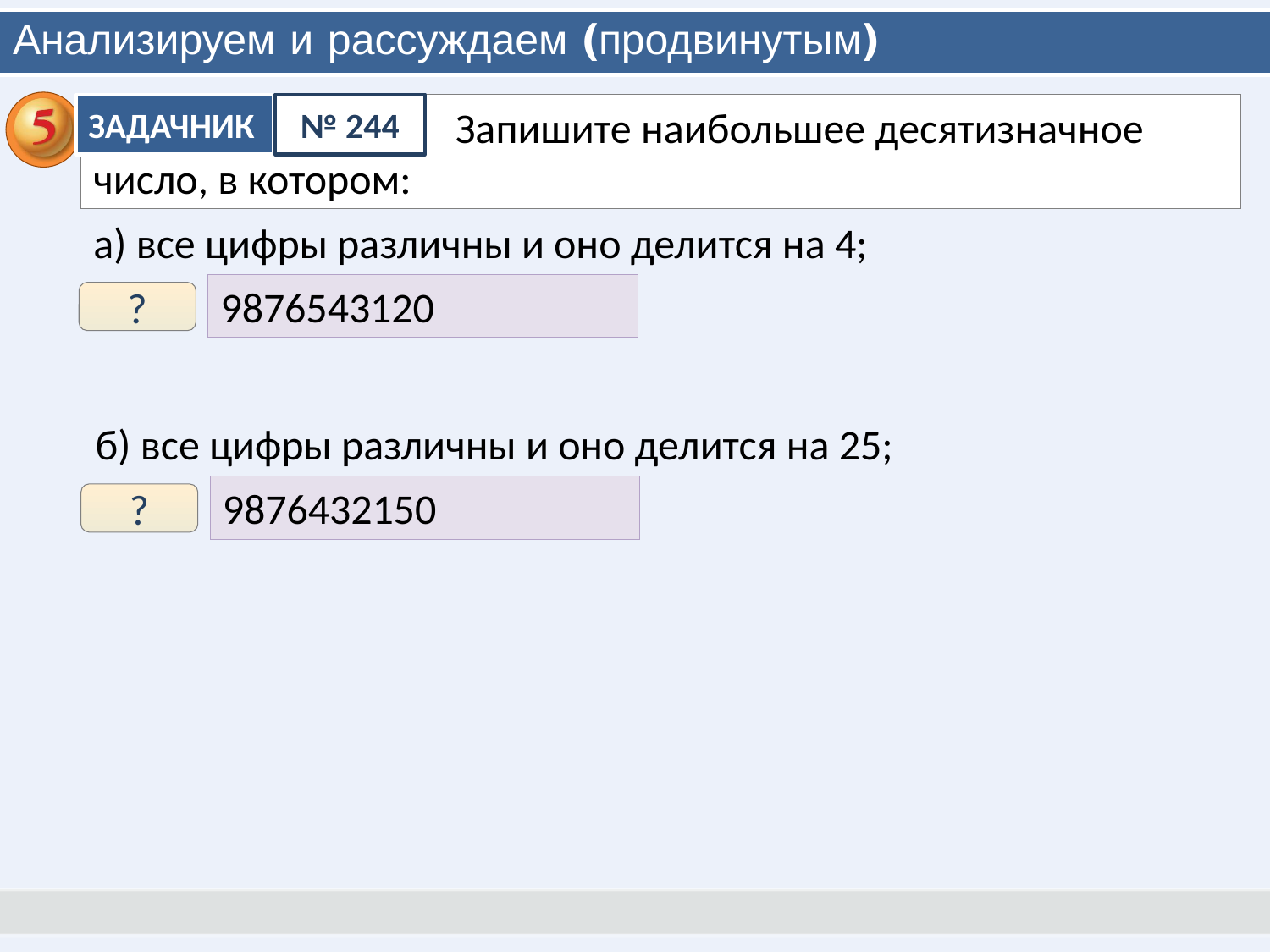

# Анализируем и рассуждаем (продвинутым)

ЗАДАЧНИК
                                      Запишите наибольшее десятизначное число, в котором:
№ 244
а) все цифры различны и оно делится на 4;
9876543120
?
б) все цифры различны и оно делится на 25;
9876432150
?